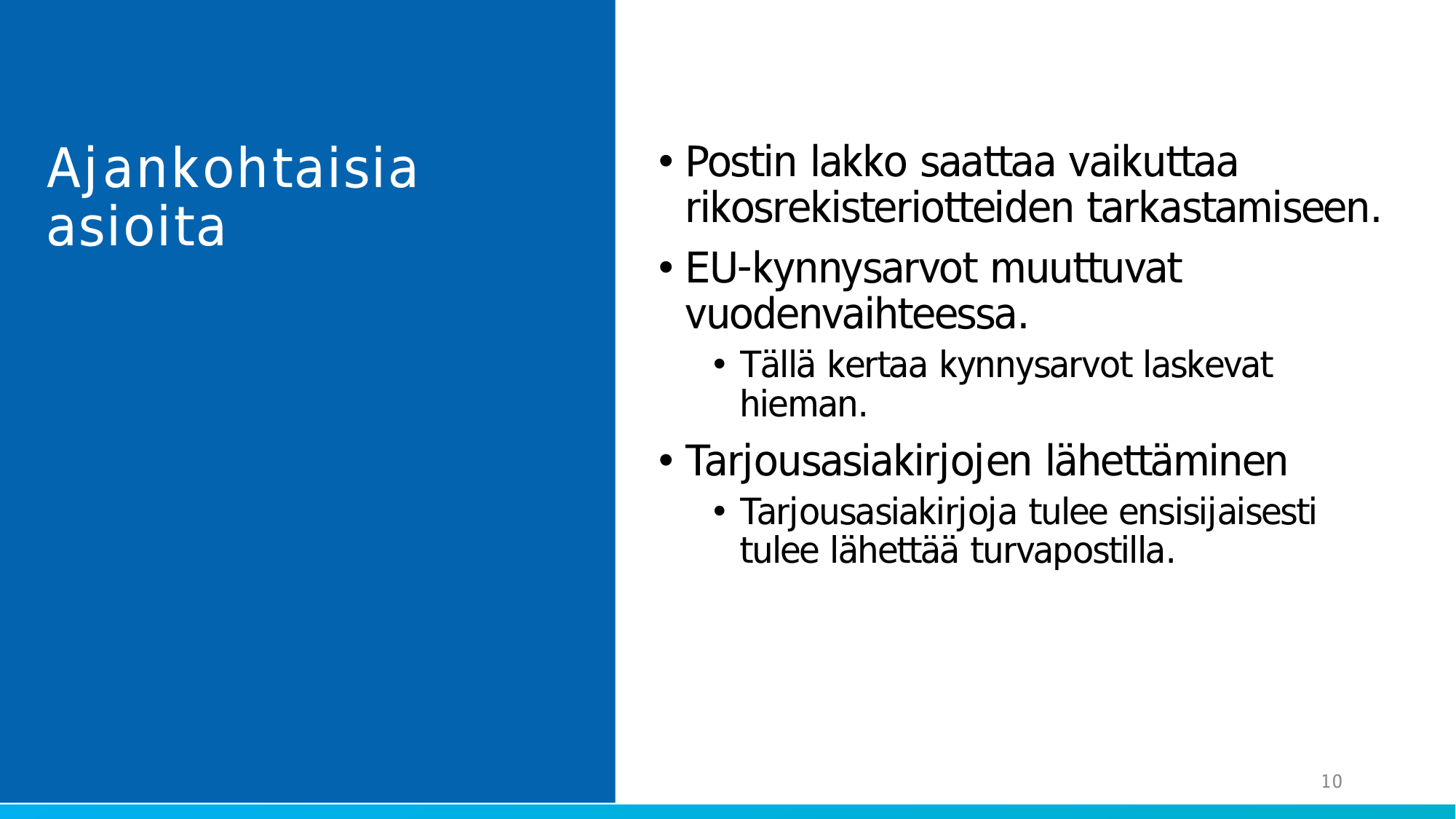

Ajankohtaisia asioita
Postin lakko saattaa vaikuttaa rikosrekisteriotteiden tarkastamiseen.
EU-kynnysarvot muuttuvat  vuodenvaihteessa.
Tällä kertaa kynnysarvot laskevat hieman.
Tarjousasiakirjojen lähettäminen
Tarjousasiakirjoja tulee ensisijaisesti  tulee lähettää turvapostilla.

10